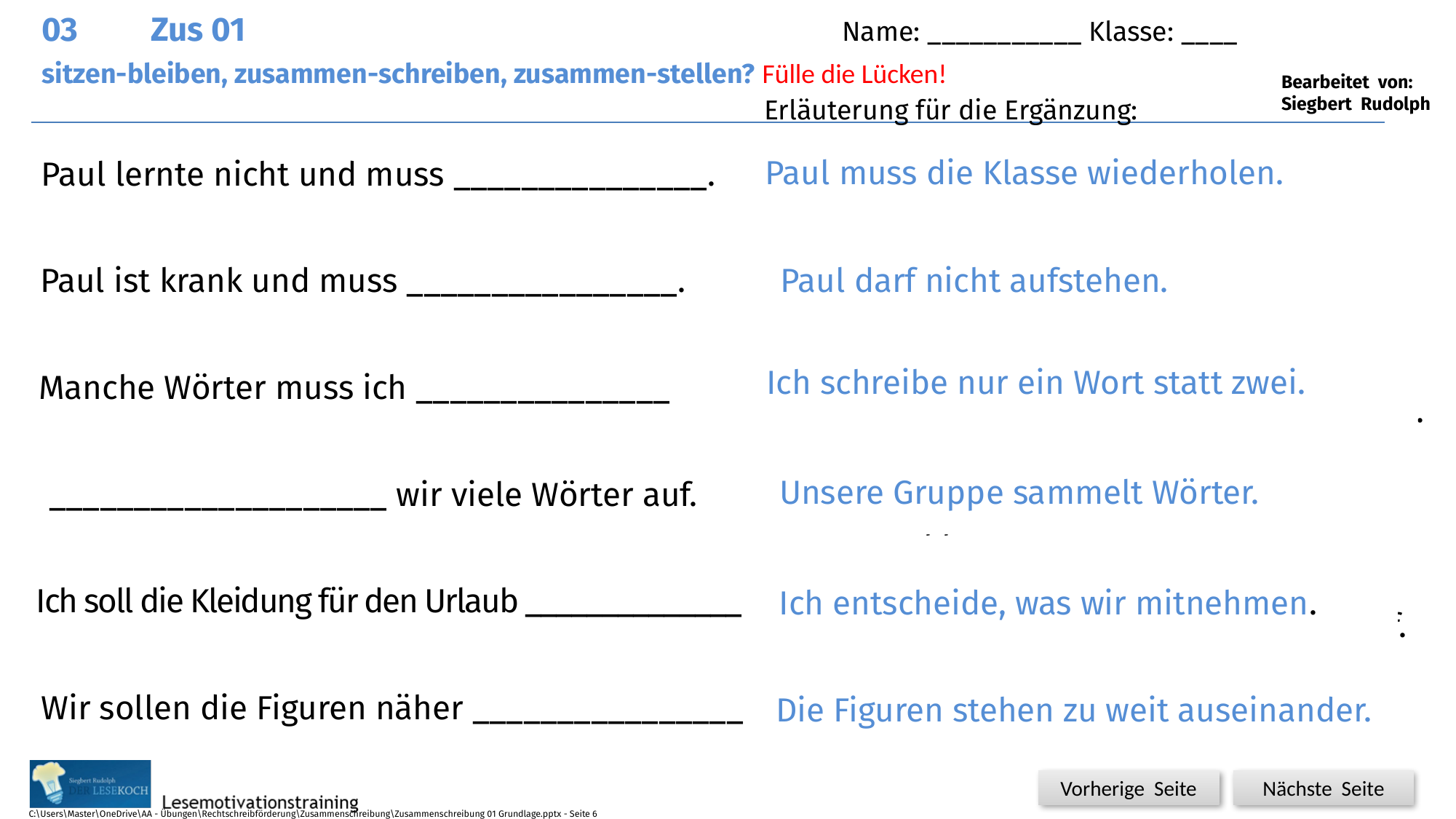

03	Zus 01 				      	                    Name: ___________ Klasse: ____
sitzen-bleiben, zusammen-schreiben, zusammen-stellen? Fülle die Lücken!
Erläuterung für die Ergänzung:
Paul darf nicht aufstehen.

Paul muss die Klasse wiederholen.

Paul lernte nicht und muss _______________.
Paul muss die Klasse wiederholen.

Paul darf nicht aufstehen.

Paul darf nicht aufstehen.
Paul ist krank und muss ________________.
Paul muss die Klasse wiederholen.

Ich schreibe nur ein Wort statt zwei.

Ich schreibe nur ein Wort statt zwei.
Manche Wörter muss ich _______________
Ich schreibe die Wörter zusammen mit anderen.
Wir schreiben alle Wörter zusammen.

Unsere Gruppe sammelt Wörter.

____________________ wir viele Wörter auf.
Unsere Gruppe sammelt Wörter.
Ich entscheide, was wir mitnehmen.

Ich entscheide, was wir mitnehmen.

Ich soll die Kleidung für den Urlaub ______________
Ich stelle die Kleidung nebeneinander auf.
Die Figuren stehen zu weit auseinander.

Die Figuren stehen zu weit auseinander.

Wir sollen die Figuren näher ________________
Wir rücken jede Figur gemeinsam zurecht.
C:\Users\Master\OneDrive\AA - Übungen\Rechtschreibförderung\Zusammenschreibung\Zusammenschreibung 01 Grundlage.pptx - Seite 6